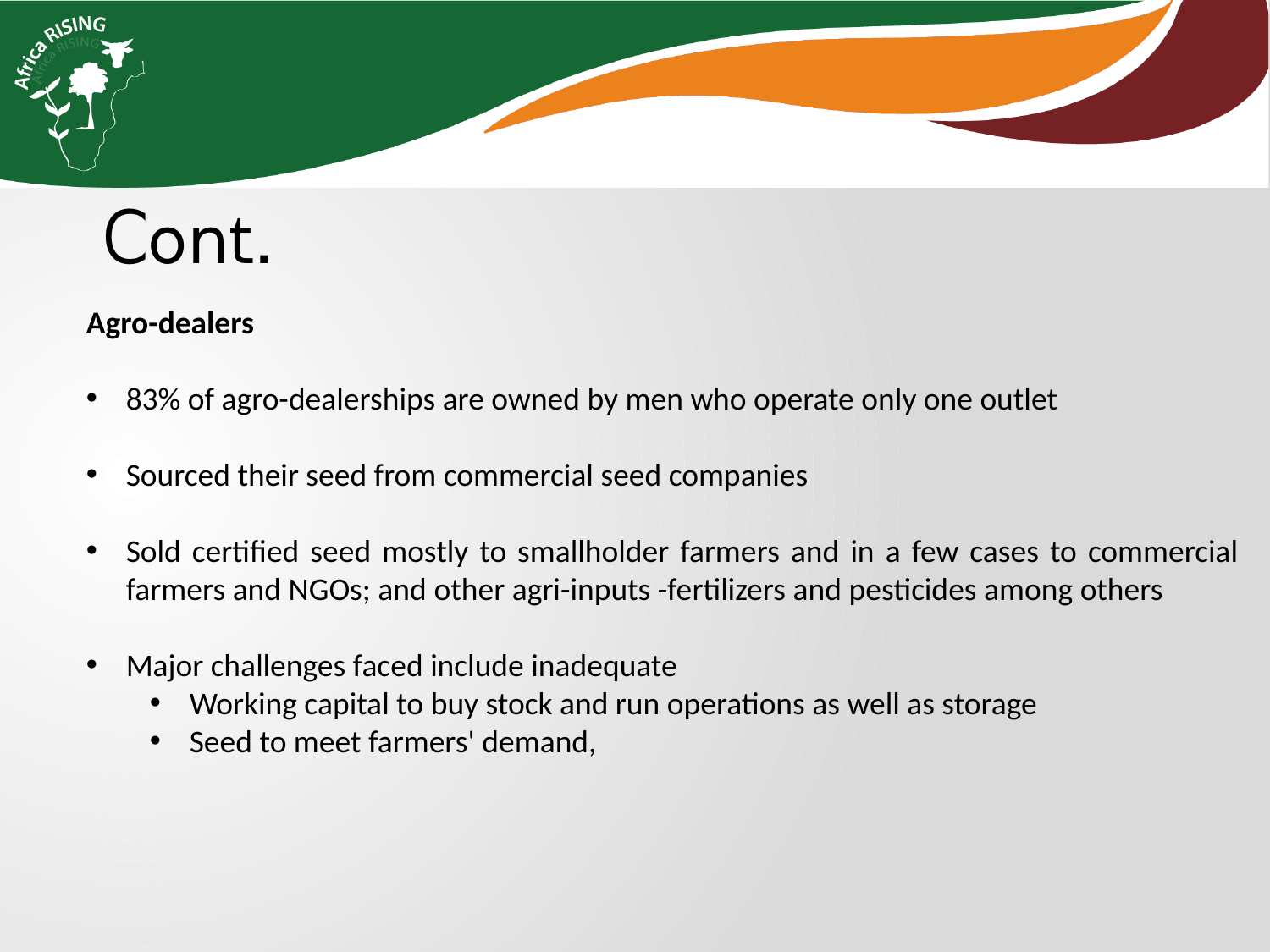

Cont.
Agro-dealers

83% of agro-dealerships are owned by men who operate only one outlet

Sourced their seed from commercial seed companies

Sold certified seed mostly to smallholder farmers and in a few cases to commercial farmers and NGOs; and other agri-inputs -fertilizers and pesticides among others

Major challenges faced include inadequate
Working capital to buy stock and run operations as well as storage
Seed to meet farmers' demand,